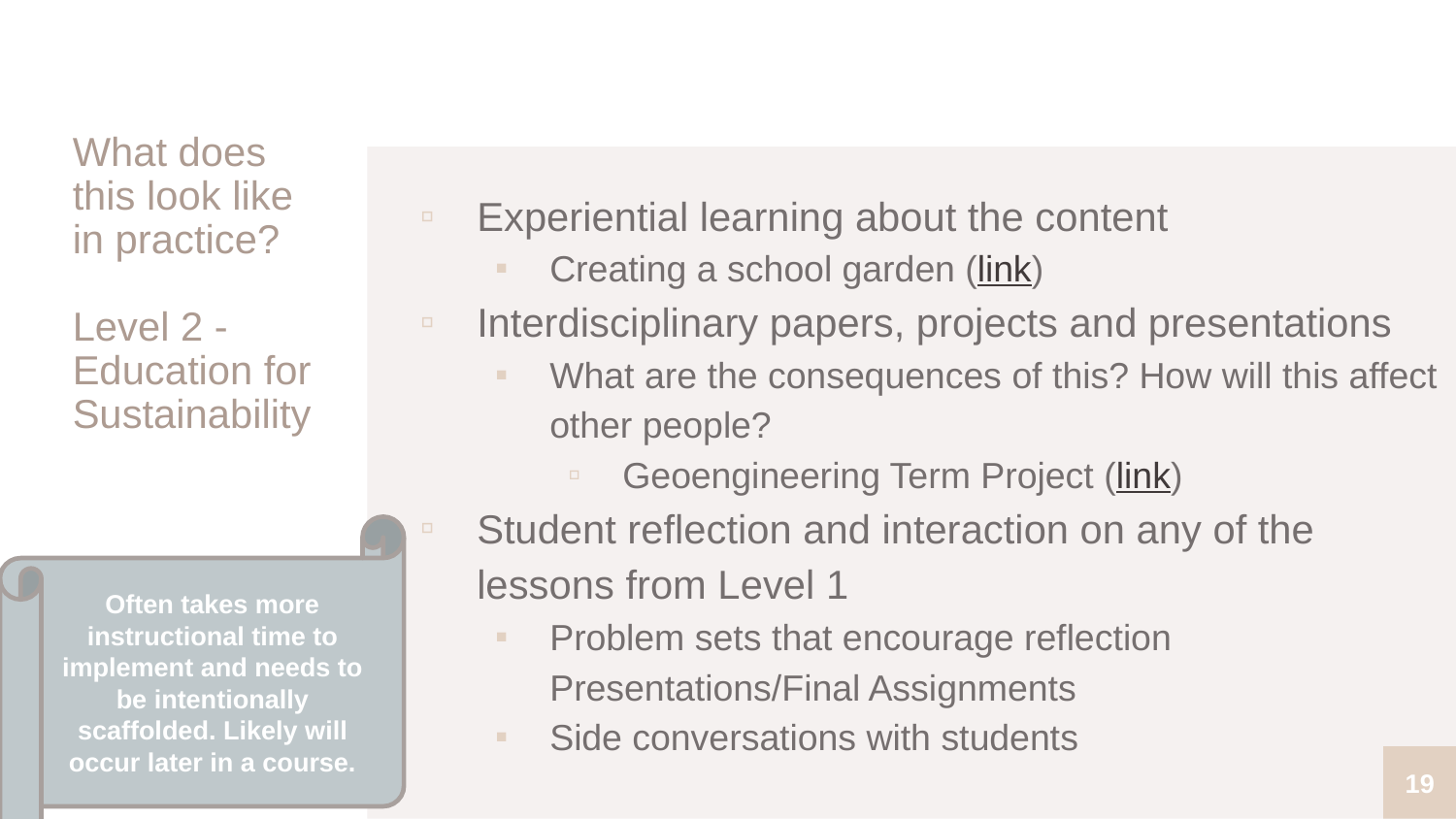

# What does this look like in practice?

Level 2 -
Education for Sustainability

Experiential learning about the content
Creating a school garden (link)
Interdisciplinary papers, projects and presentations
What are the consequences of this? How will this affect other people?
Geoengineering Term Project (link)
Student reflection and interaction on any of the lessons from Level 1
Problem sets that encourage reflection Presentations/Final Assignments
Side conversations with students
Often takes more instructional time to implement and needs to be intentionally scaffolded. Likely will occur later in a course.
19